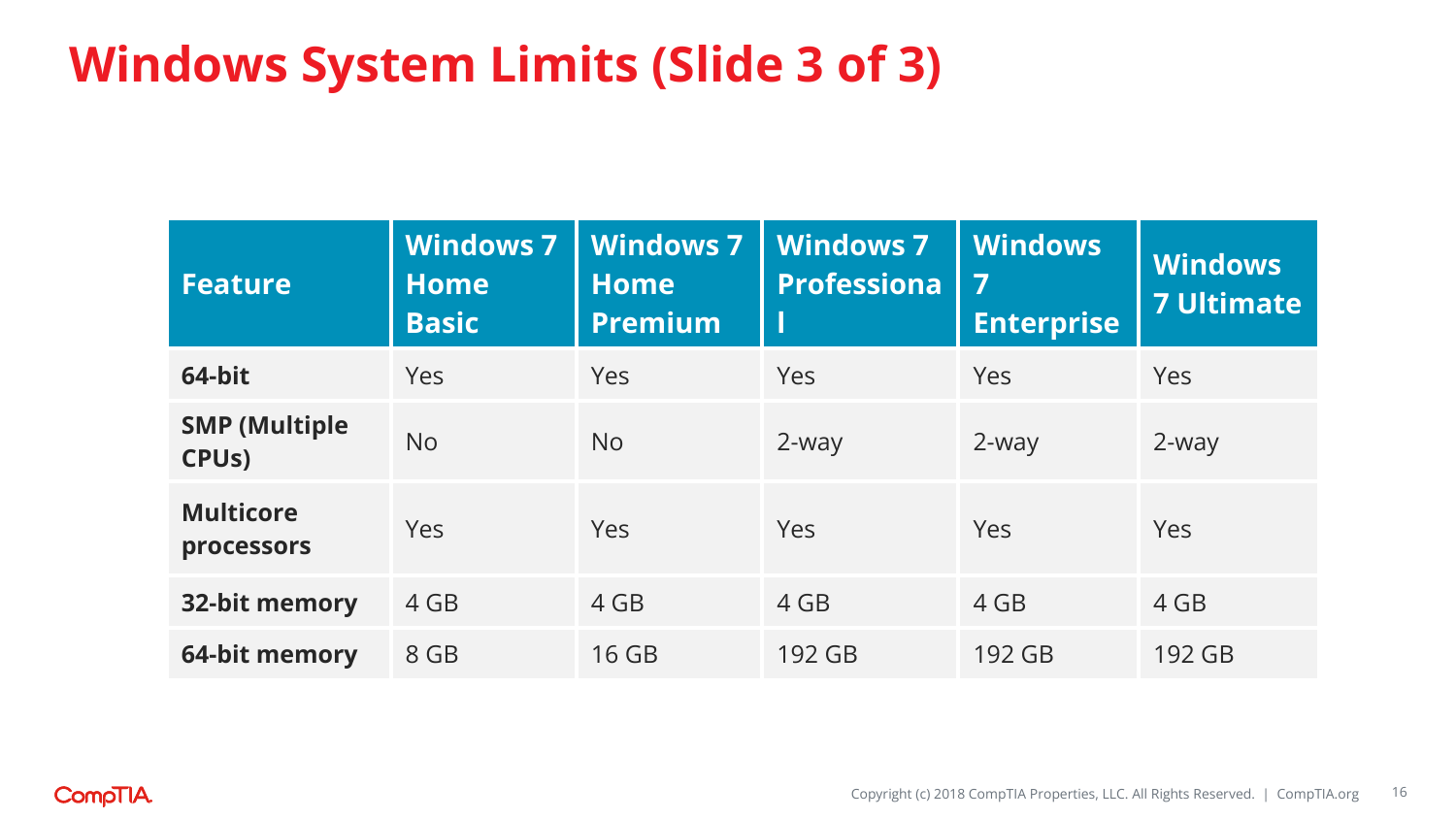

# Windows System Limits (Slide 3 of 3)
| Feature | Windows 7 Home Basic | Windows 7 Home Premium | Windows 7 Professional | Windows 7 Enterprise | Windows 7 Ultimate |
| --- | --- | --- | --- | --- | --- |
| 64-bit | Yes | Yes | Yes | Yes | Yes |
| SMP (Multiple CPUs) | No | No | 2-way | 2-way | 2-way |
| Multicore processors | Yes | Yes | Yes | Yes | Yes |
| 32-bit memory | 4 GB | 4 GB | 4 GB | 4 GB | 4 GB |
| 64-bit memory | 8 GB | 16 GB | 192 GB | 192 GB | 192 GB |
16